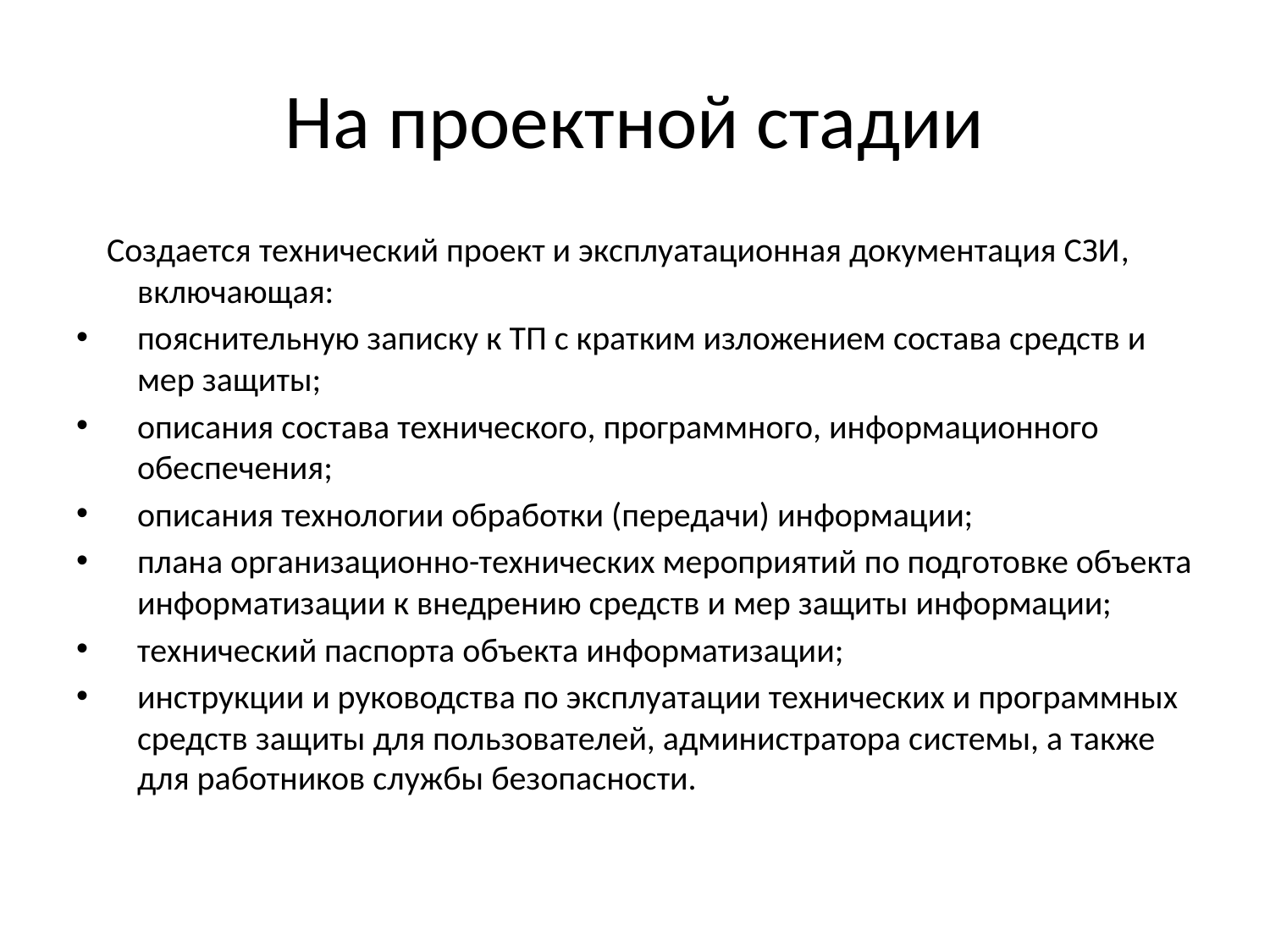

# На проектной стадии
    Создается технический проект и эксплуатационная документация СЗИ, включающая:
пояснительную записку к ТП с кратким изложением состава средств и мер защиты;
описания состава технического, программного, информационного обеспечения;
описания технологии обработки (передачи) информации;
плана организационно-технических мероприятий по подготовке объекта информатизации к внедрению средств и мер защиты информации;
технический паспорта объекта информатизации;
инструкции и руководства по эксплуатации технических и программных средств защиты для пользователей, администратора системы, а также для работников службы безопасности.